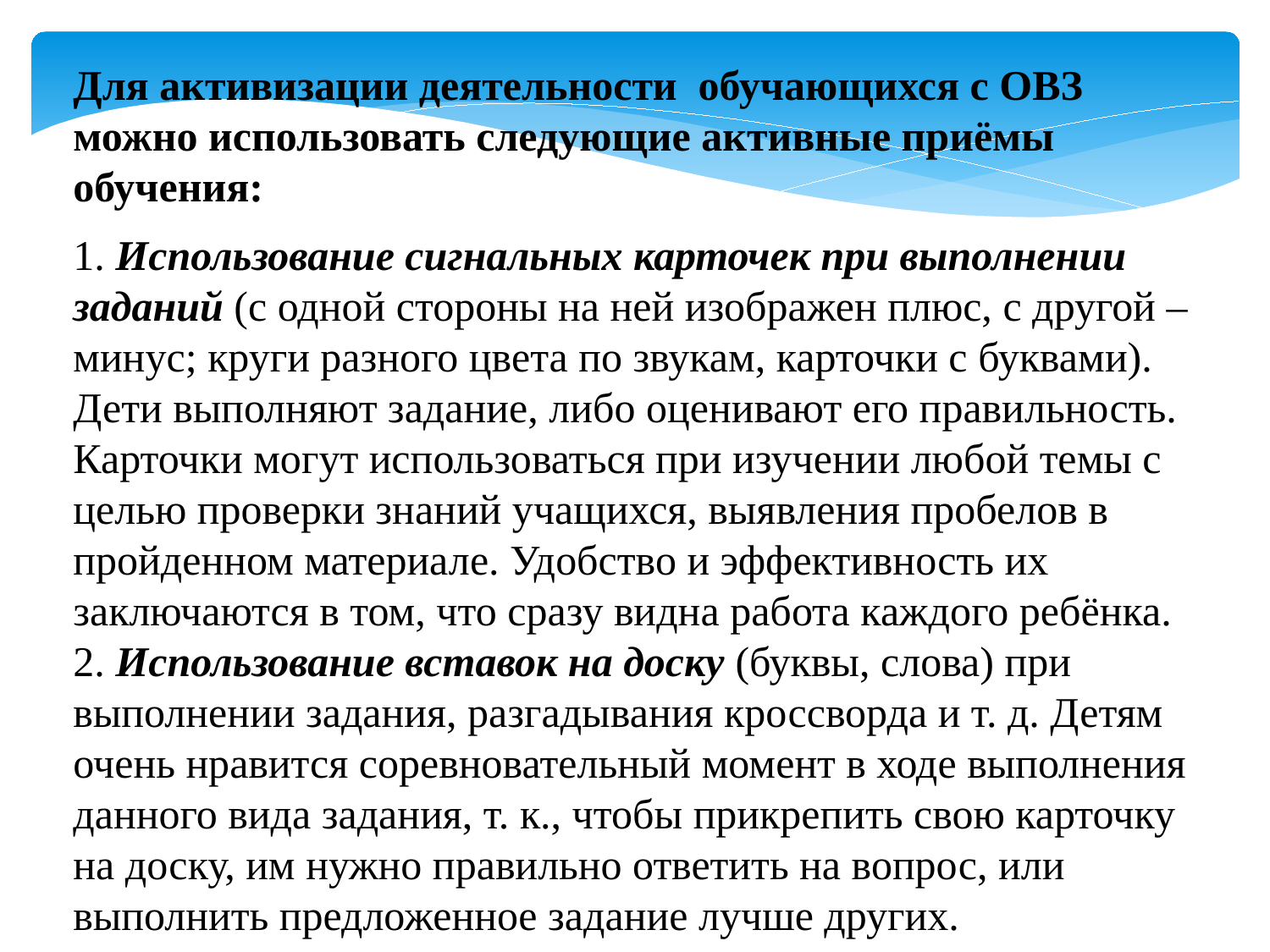

Для активизации деятельности  обучающихся с ОВЗ можно использовать следующие активные приёмы обучения:
1. Использование сигнальных карточек при выполнении заданий (с одной стороны на ней изображен плюс, с другой – минус; круги разного цвета по звукам, карточки с буквами). Дети выполняют задание, либо оценивают его правильность. Карточки могут использоваться при изучении любой темы с целью проверки знаний учащихся, выявления пробелов в пройденном материале. Удобство и эффективность их заключаются в том, что сразу видна работа каждого ребёнка.
2. Использование вставок на доску (буквы, слова) при выполнении задания, разгадывания кроссворда и т. д. Детям очень нравится соревновательный момент в ходе выполнения данного вида задания, т. к., чтобы прикрепить свою карточку на доску, им нужно правильно ответить на вопрос, или выполнить предложенное задание лучше других.